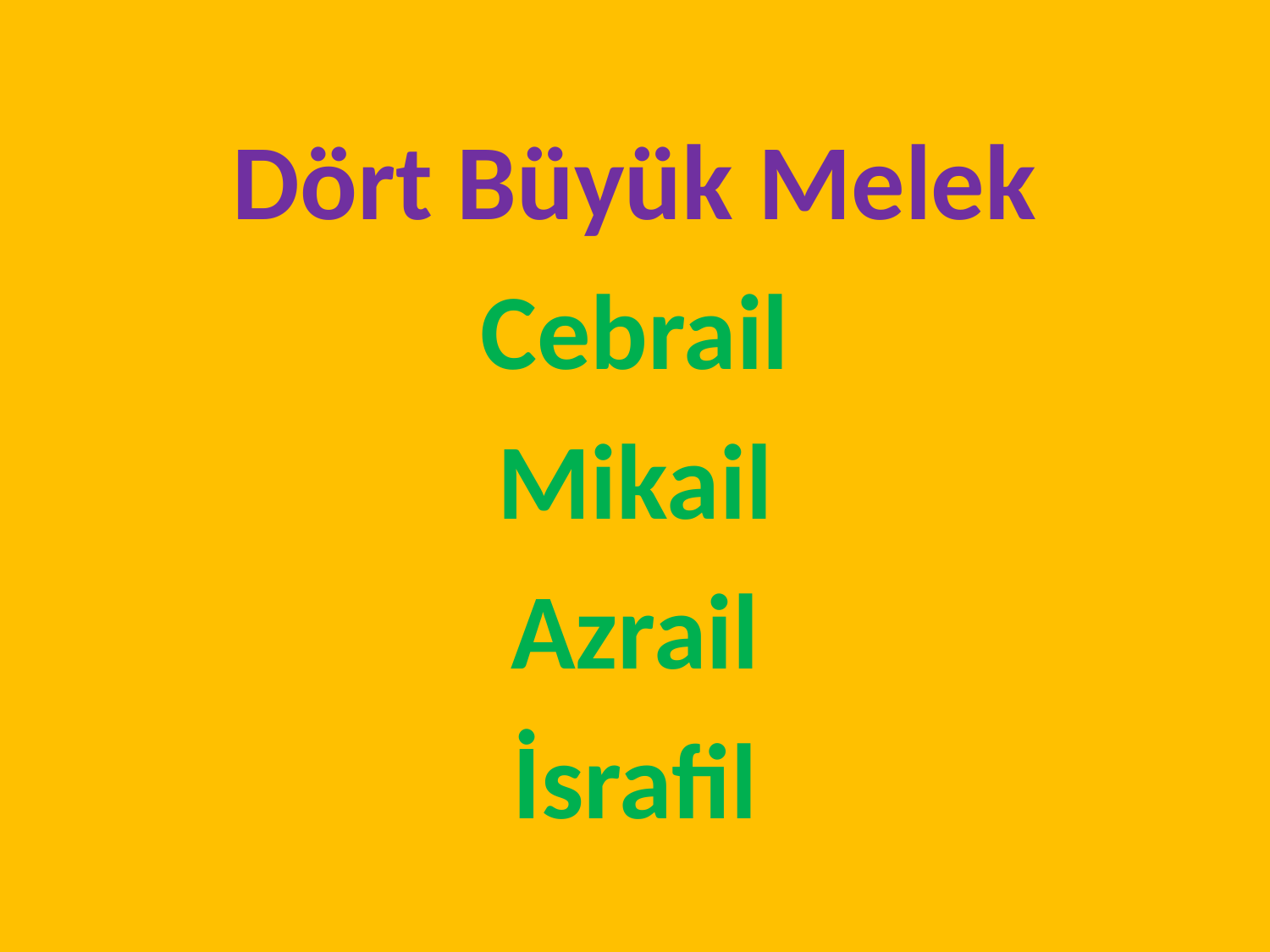

Dört Büyük Melek
Cebrail
Mikail
Azrail
İsrafil